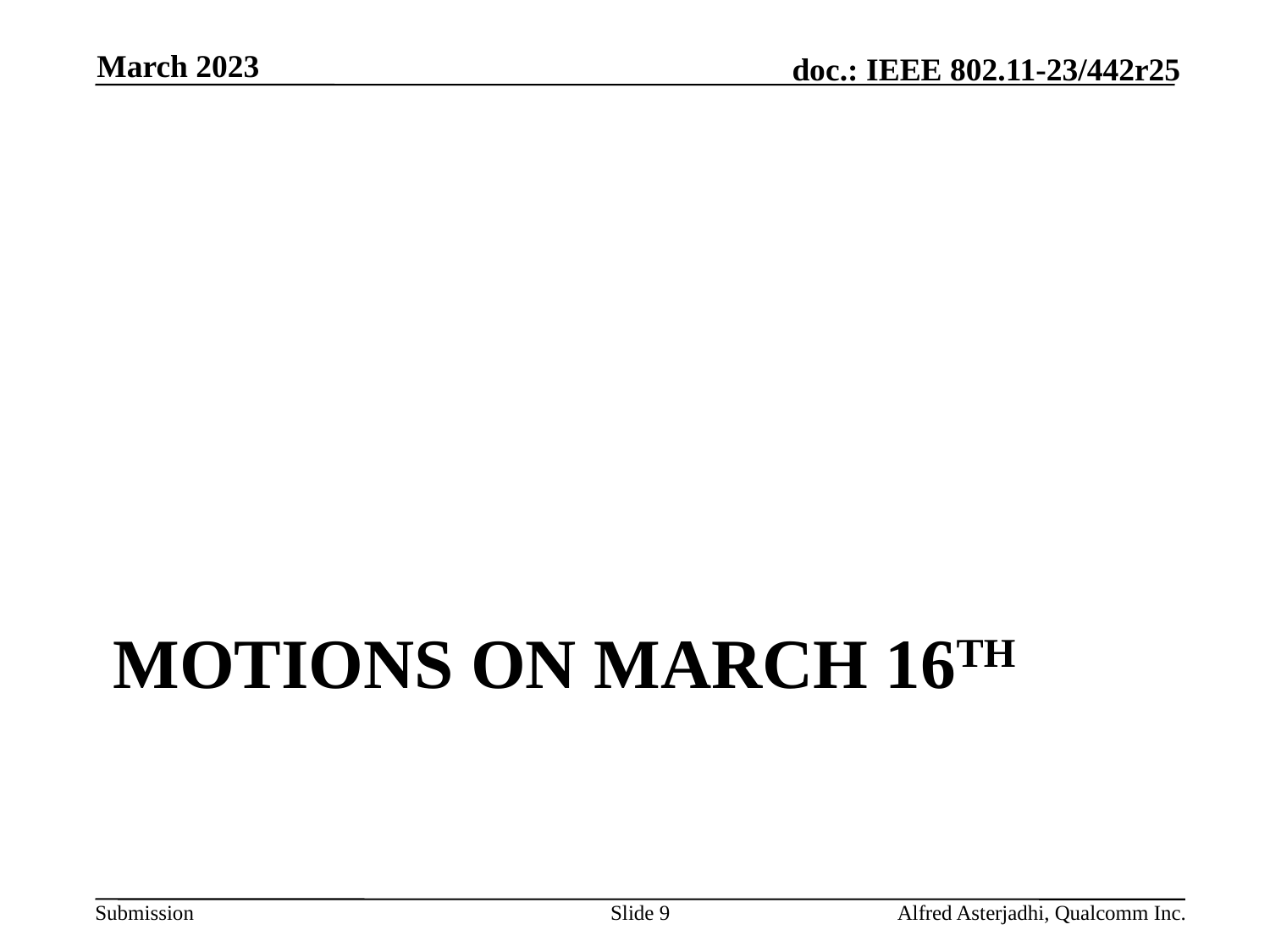

March 2023

# Motions on March 16th
Slide 9
Alfred Asterjadhi, Qualcomm Inc.